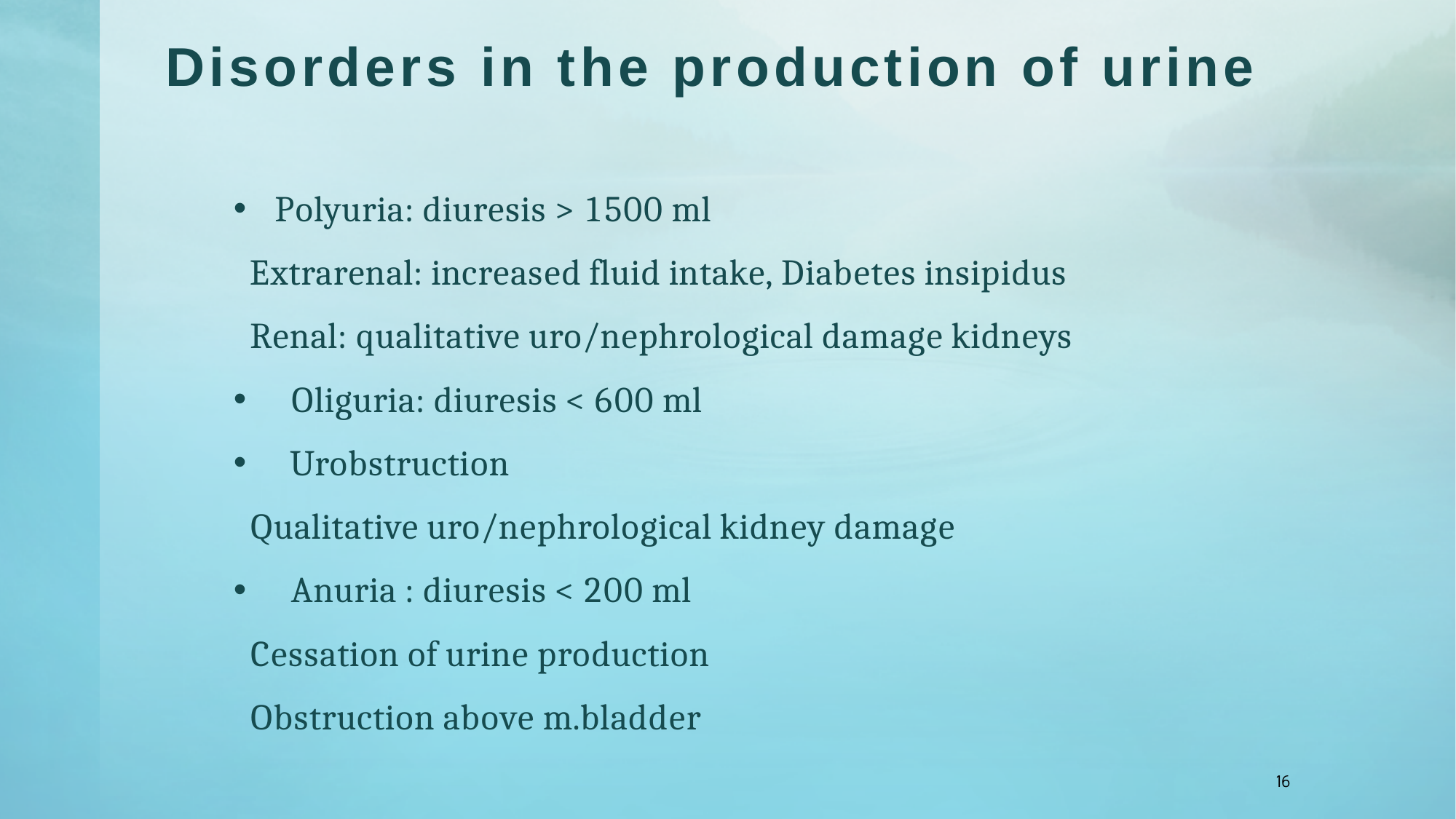

# Disorders in the production of urine
Polyuria: diuresis > 1500 ml
  Extrarenal: increased fluid intake, Diabetes insipidus
  Renal: qualitative uro/nephrological damage kidneys
  Oliguria: diuresis < 600 ml
  Urobstruction
  Qualitative uro/nephrological kidney damage
  Anuria : diuresis < 200 ml
  Cessation of urine production
  Obstruction above m.bladder
16